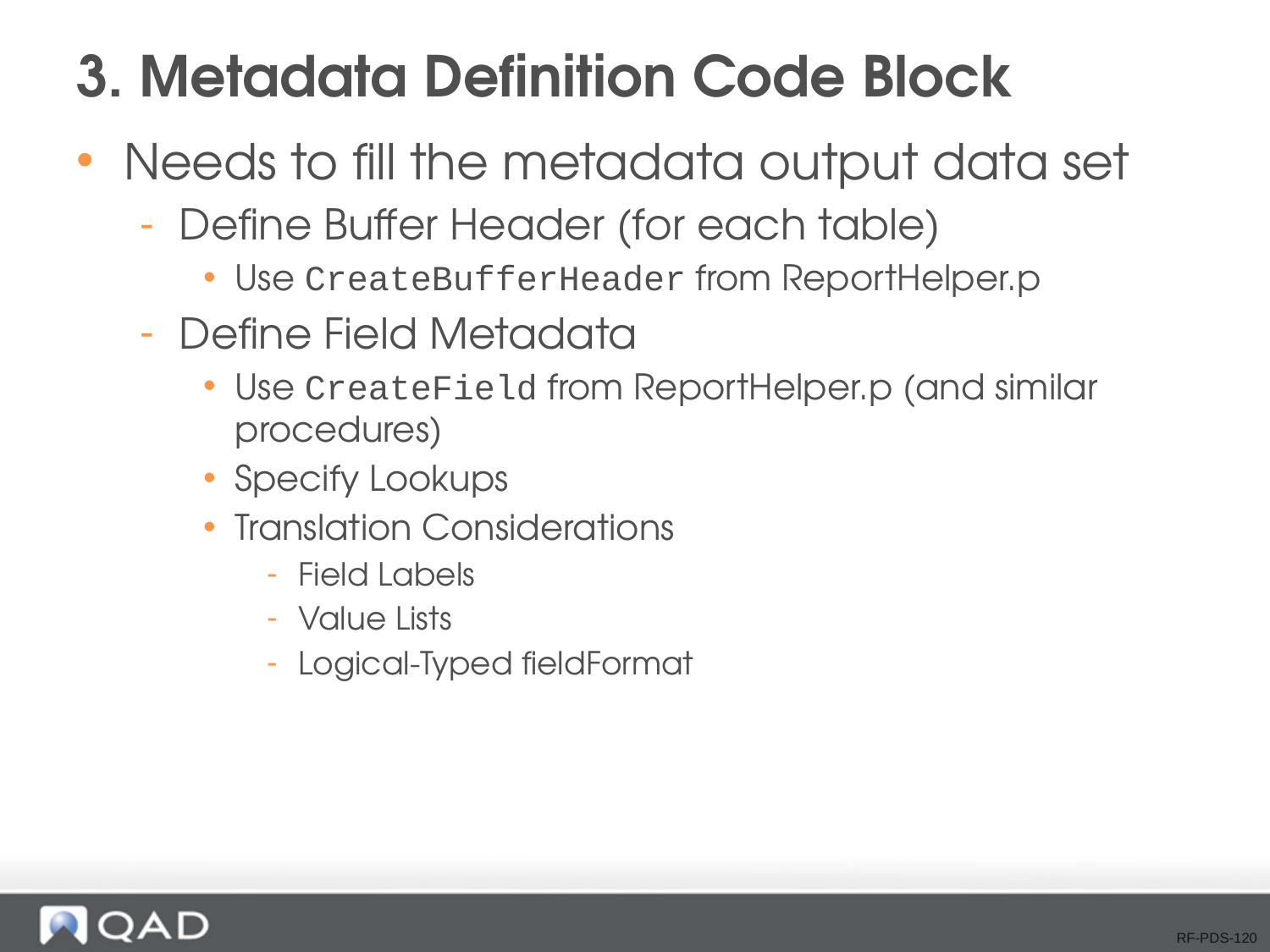

# 3. Metadata Definition Code Block
Needs to fill the metadata output data set
Define Buffer Header (for each table)
Use CreateBufferHeader from ReportHelper.p
Define Field Metadata
Use CreateField from ReportHelper.p (and similar procedures)
Specify Lookups
Translation Considerations
Field Labels
Value Lists
Logical-Typed fieldFormat
RF-PDS-120